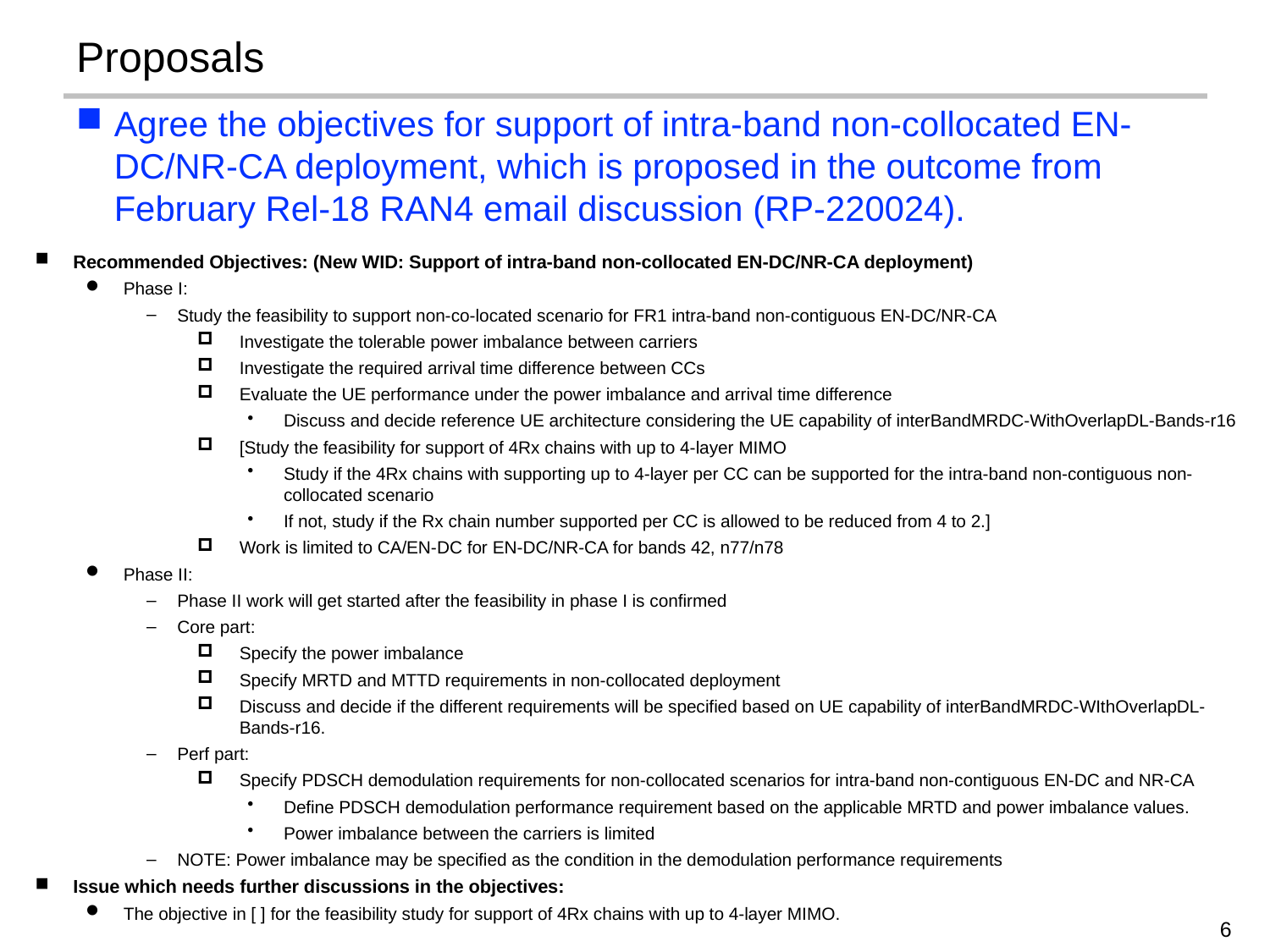

# Proposals
Agree the objectives for support of intra-band non-collocated EN-DC/NR-CA deployment, which is proposed in the outcome from February Rel-18 RAN4 email discussion (RP-220024).
Recommended Objectives: (New WID: Support of intra-band non-collocated EN-DC/NR-CA deployment)
Phase I:
Study the feasibility to support non-co-located scenario for FR1 intra-band non-contiguous EN-DC/NR-CA
Investigate the tolerable power imbalance between carriers
Investigate the required arrival time difference between CCs
Evaluate the UE performance under the power imbalance and arrival time difference
Discuss and decide reference UE architecture considering the UE capability of interBandMRDC-WithOverlapDL-Bands-r16
[Study the feasibility for support of 4Rx chains with up to 4-layer MIMO
Study if the 4Rx chains with supporting up to 4-layer per CC can be supported for the intra-band non-contiguous non-collocated scenario
If not, study if the Rx chain number supported per CC is allowed to be reduced from 4 to 2.]
Work is limited to CA/EN-DC for EN-DC/NR-CA for bands 42, n77/n78
Phase II:
Phase II work will get started after the feasibility in phase I is confirmed
Core part:
Specify the power imbalance
Specify MRTD and MTTD requirements in non-collocated deployment
Discuss and decide if the different requirements will be specified based on UE capability of interBandMRDC-WIthOverlapDL-Bands-r16.
Perf part:
Specify PDSCH demodulation requirements for non-collocated scenarios for intra-band non-contiguous EN-DC and NR-CA
Define PDSCH demodulation performance requirement based on the applicable MRTD and power imbalance values.
Power imbalance between the carriers is limited
NOTE: Power imbalance may be specified as the condition in the demodulation performance requirements
Issue which needs further discussions in the objectives:
The objective in [ ] for the feasibility study for support of 4Rx chains with up to 4-layer MIMO.